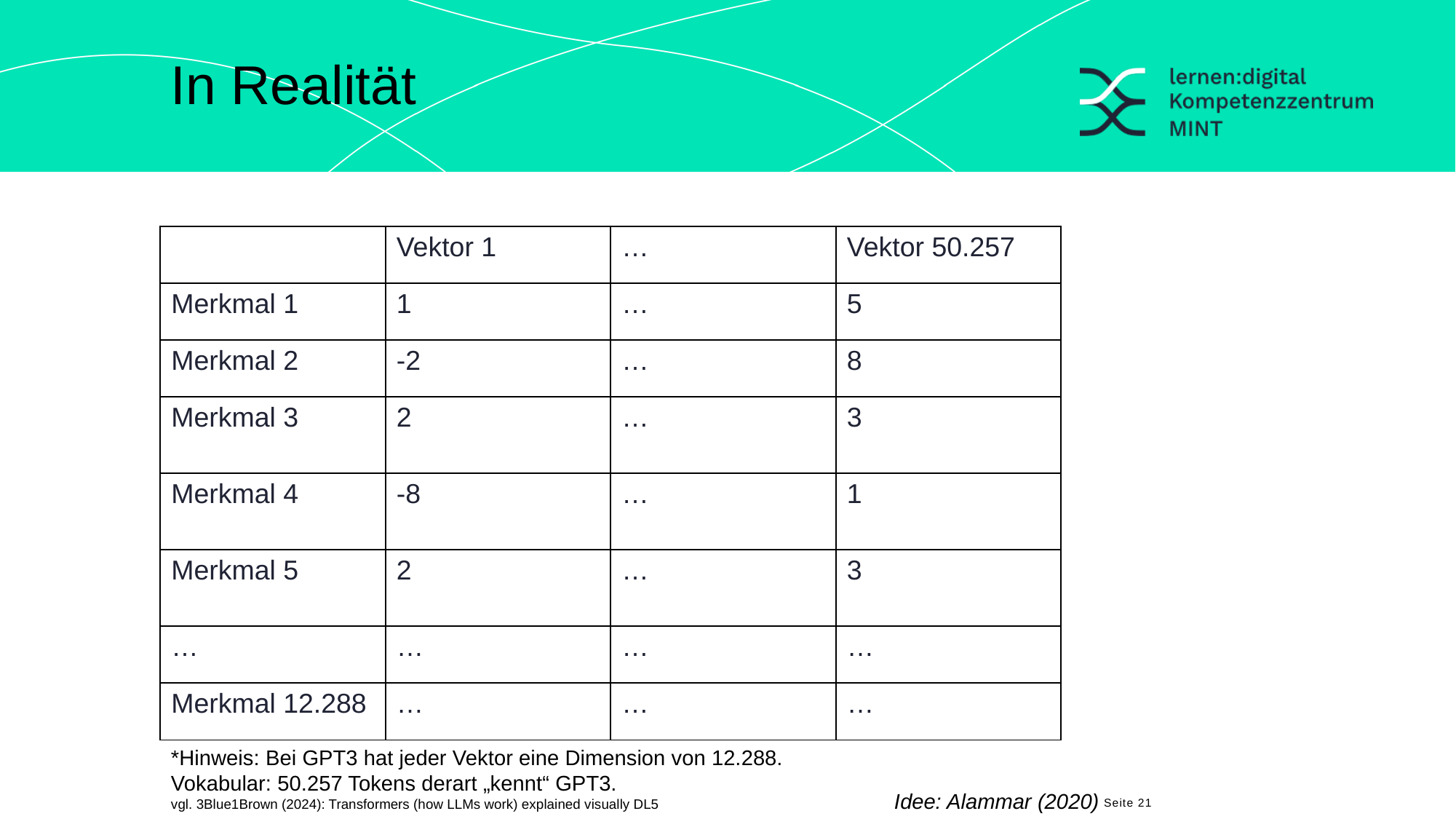

In Realität
|  | Vektor 1 | … | Vektor 50.257 |
| --- | --- | --- | --- |
| Merkmal 1 | 1 | … | 5 |
| Merkmal 2 | -2 | … | 8 |
| Merkmal 3 | 2 | … | 3 |
| Merkmal 4 | -8 | … | 1 |
| Merkmal 5 | 2 | … | 3 |
| … | … | … | … |
| Merkmal 12.288 | … | … | … |

*Hinweis: Bei GPT3 hat jeder Vektor eine Dimension von 12.288.
Vokabular: 50.257 Tokens derart „kennt“ GPT3.
vgl. 3Blue1Brown (2024): Transformers (how LLMs work) explained visually DL5
Idee: Alammar (2020)
Seite 21